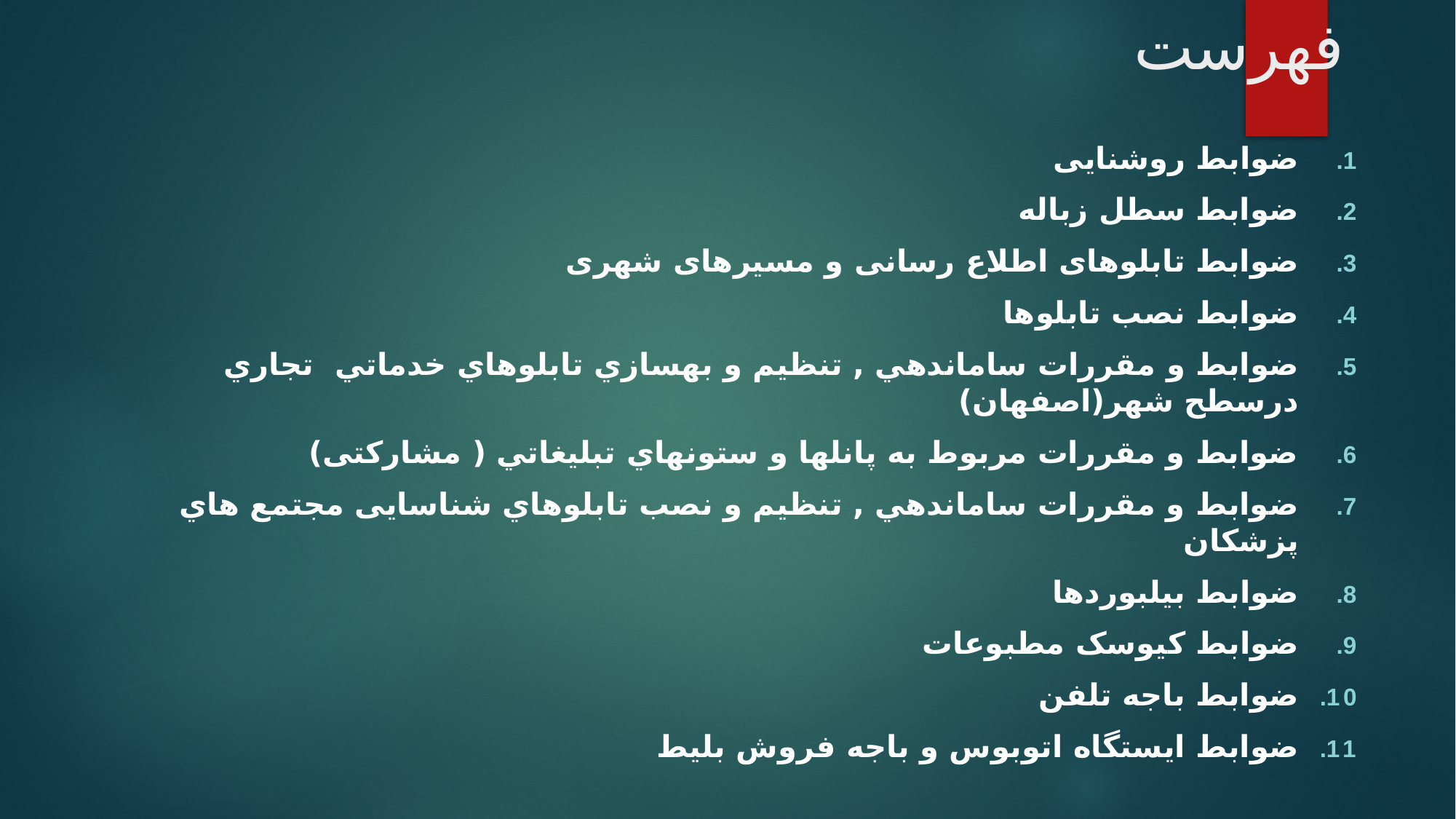

# فهرست
ضوابط روشنایی
ضوابط سطل زباله
ضوابط تابلوهای اطلاع رسانی و مسیرهای شهری
ضوابط نصب تابلوها
ضوابط و مقررات ساماندهي , تنظيم و بهسازي تابلوهاي خدماتي  تجاري درسطح شهر(اصفهان)
ضوابط و مقررات مربوط به پانلها و ستونهاي تبليغاتي ( مشارکتی)
ضوابط و مقررات ساماندهي , تنظيم و نصب تابلوهاي شناسايی مجتمع هاي پزشکان
ضوابط بیلبوردها
ضوابط کیوسک مطبوعات
ضوابط باجه تلفن
ضوابط ایستگاه اتوبوس و باجه فروش بلیط